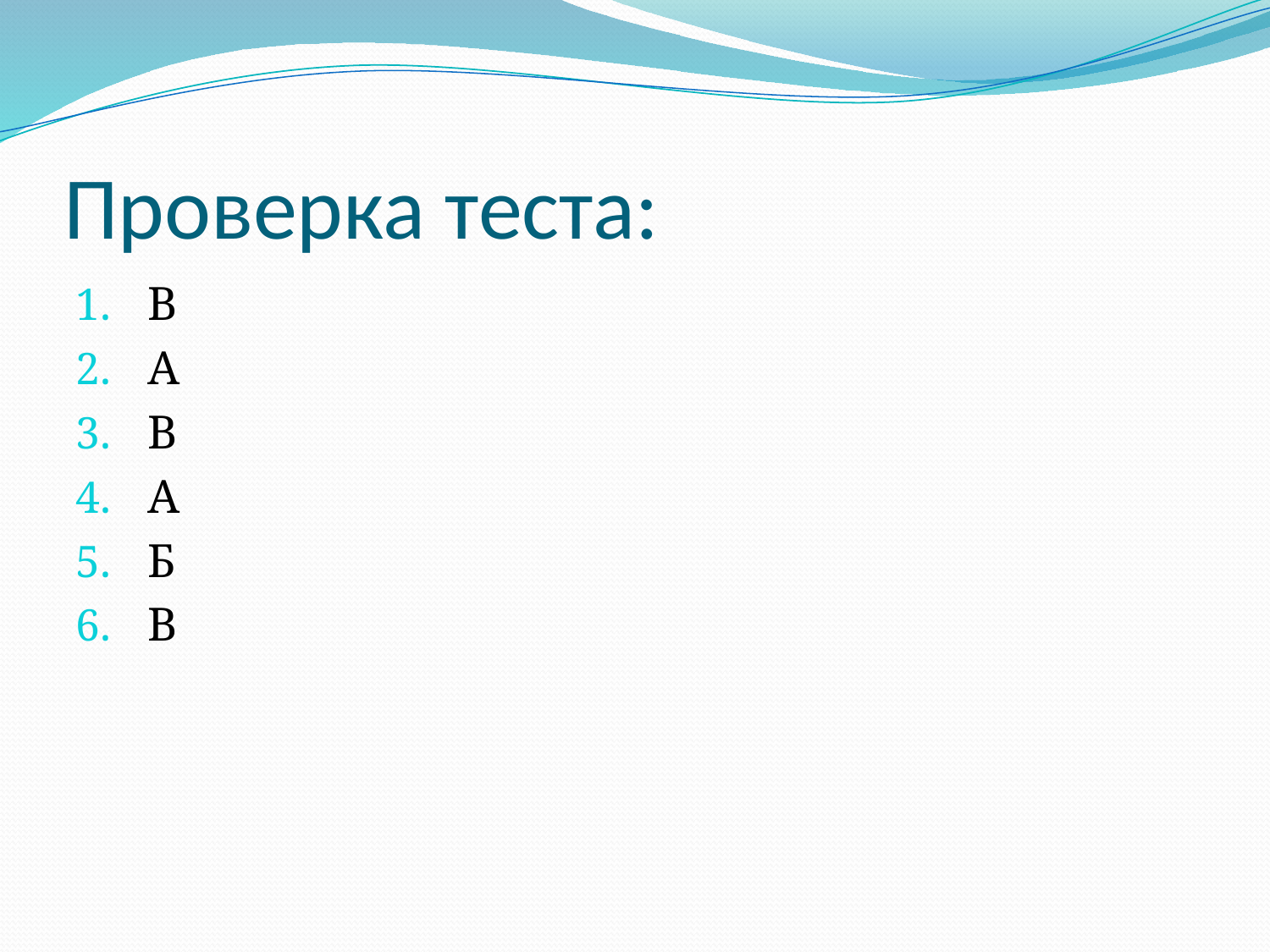

# Проверка теста:
В
А
В
А
Б
В